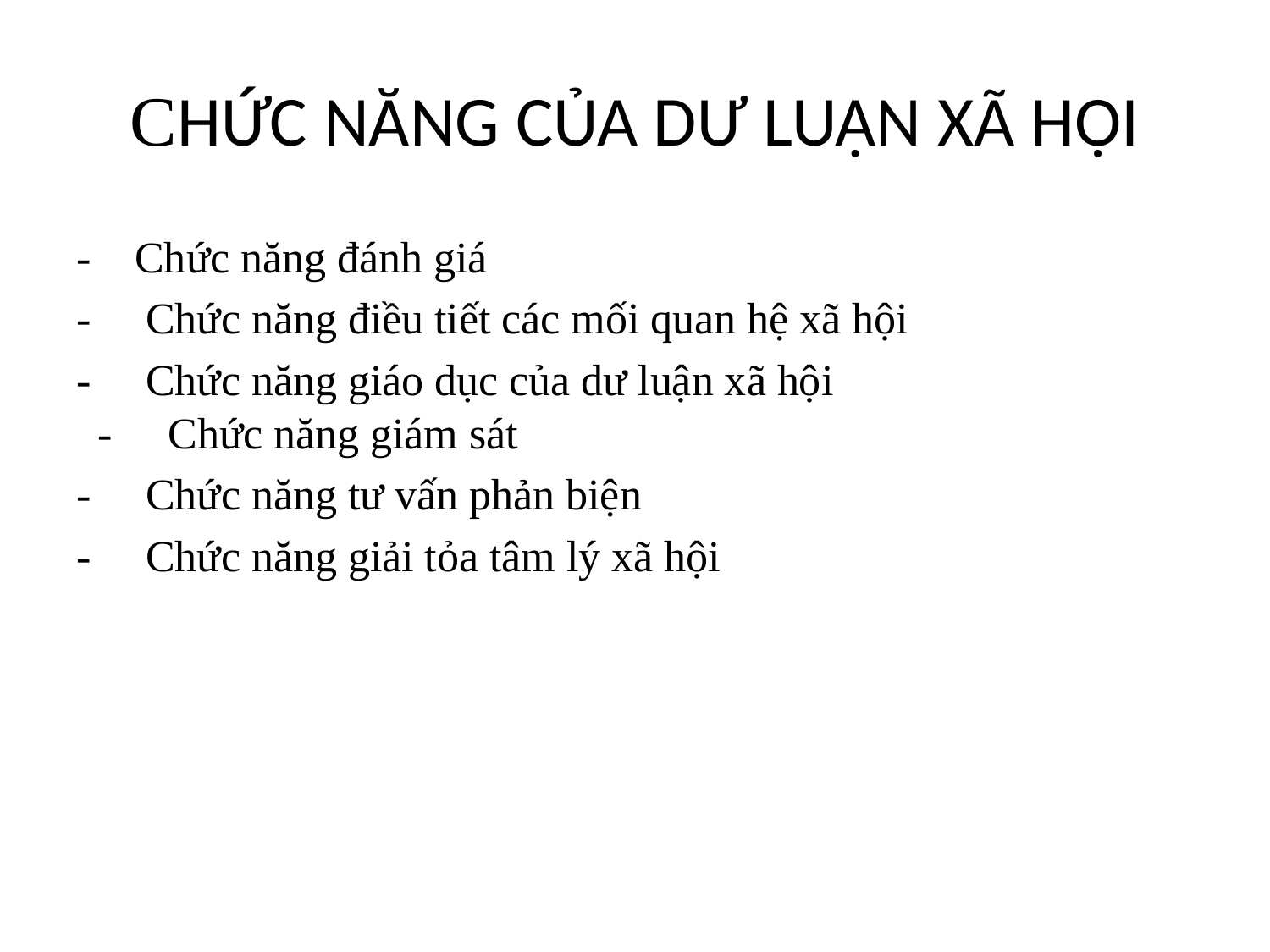

-    Chức năng đánh giá
-     Chức năng điều tiết các mối quan hệ xã hội
-     Chức năng giáo dục của dư luận xã hội                                   -     Chức năng giám sát
-     Chức năng tư vấn phản biện
-     Chức năng giải tỏa tâm lý xã hội

CHỨC NĂNG CỦA DƯ LUẬN XÃ HỘI